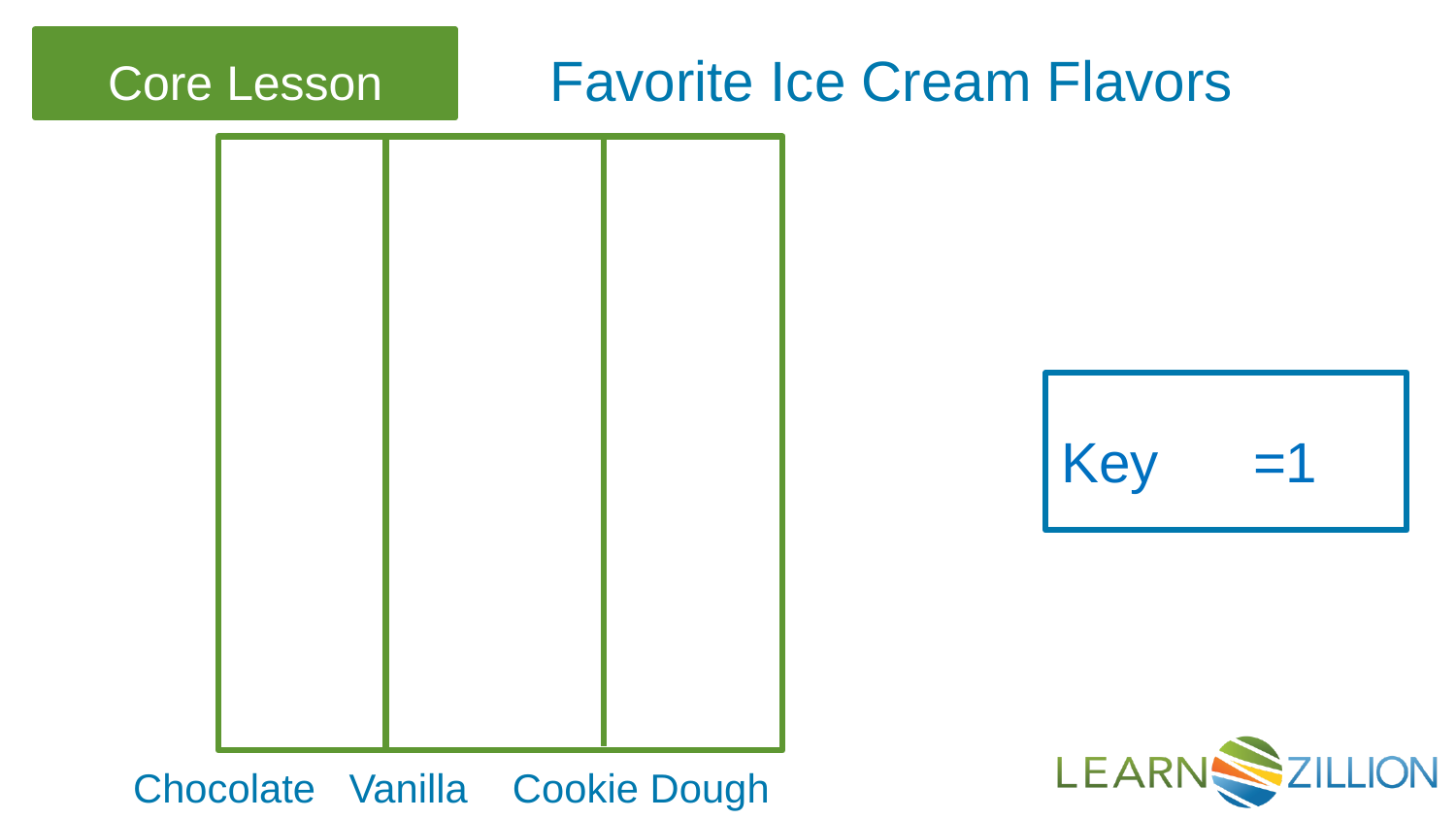

Favorite Ice Cream Flavors

Key      =1

Chocolate   Vanilla    Cookie Dough